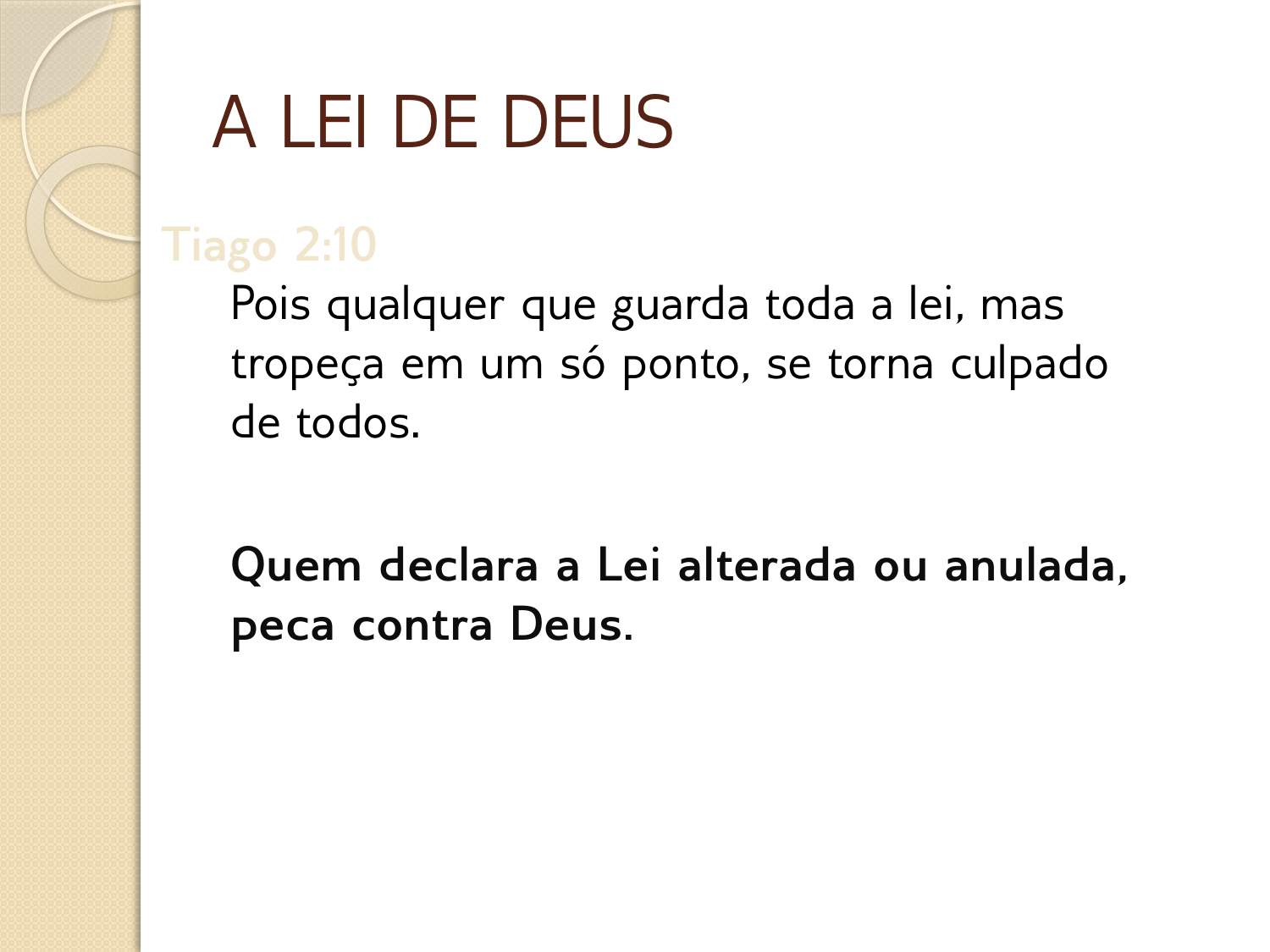

# A LEI DE DEUS
Tiago 2:10
Pois qualquer que guarda toda a lei, mas tropeça em um só ponto, se torna culpado de todos.
Quem declara a Lei alterada ou anulada, peca contra Deus.